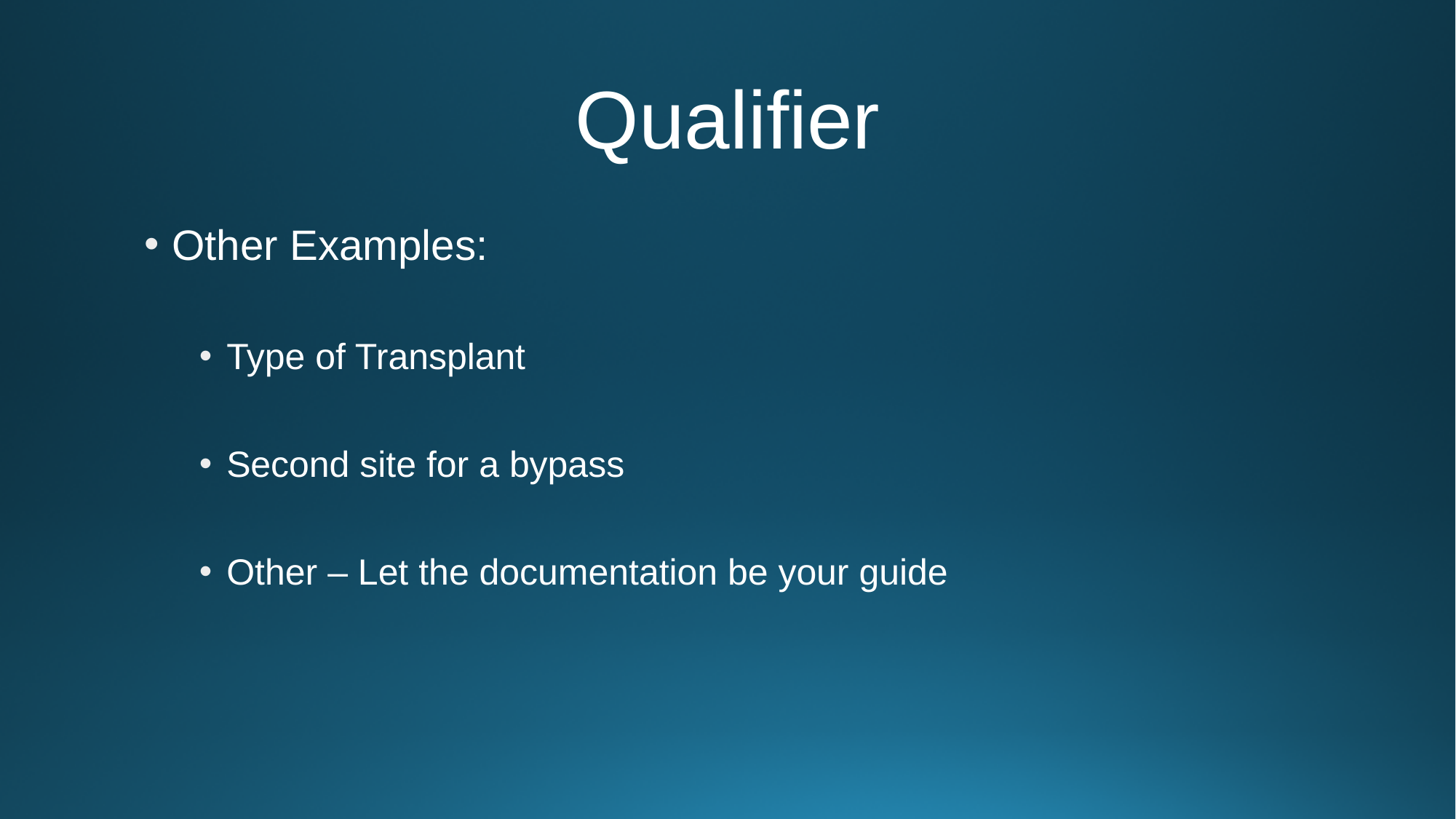

# Qualifier
Other Examples:

Type of Transplant

Second site for a bypass

Other – Let the documentation be your guide